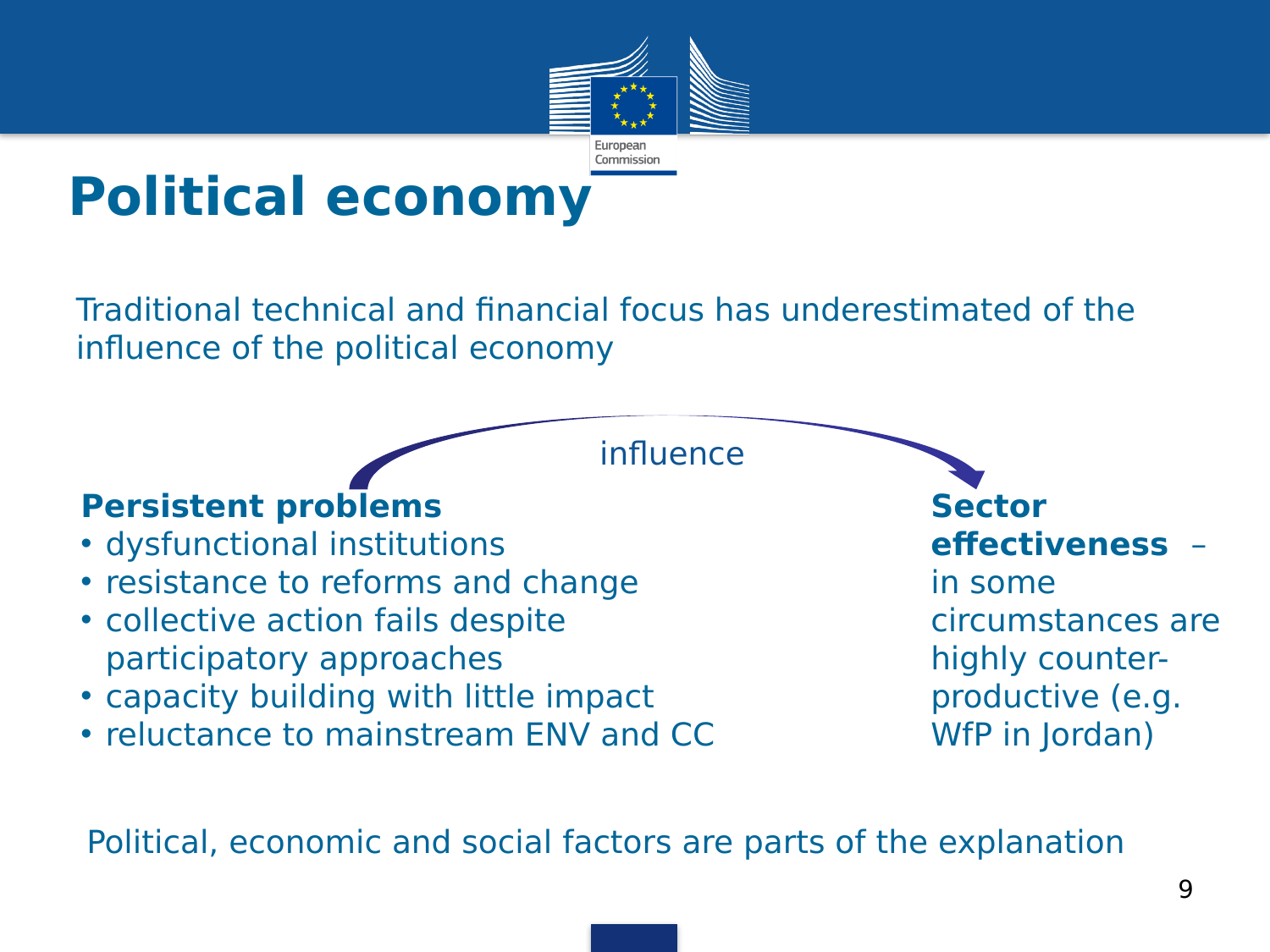

Political economy
Traditional technical and financial focus has underestimated of the influence of the political economy

influence
Persistent problems
dysfunctional institutions
resistance to reforms and change
collective action fails despite participatory approaches
capacity building with little impact
reluctance to mainstream ENV and CC
Sector effectiveness  – in some circumstances are highly counter-productive (e.g. WfP in Jordan)

Political, economic and social factors are parts of the explanation
9